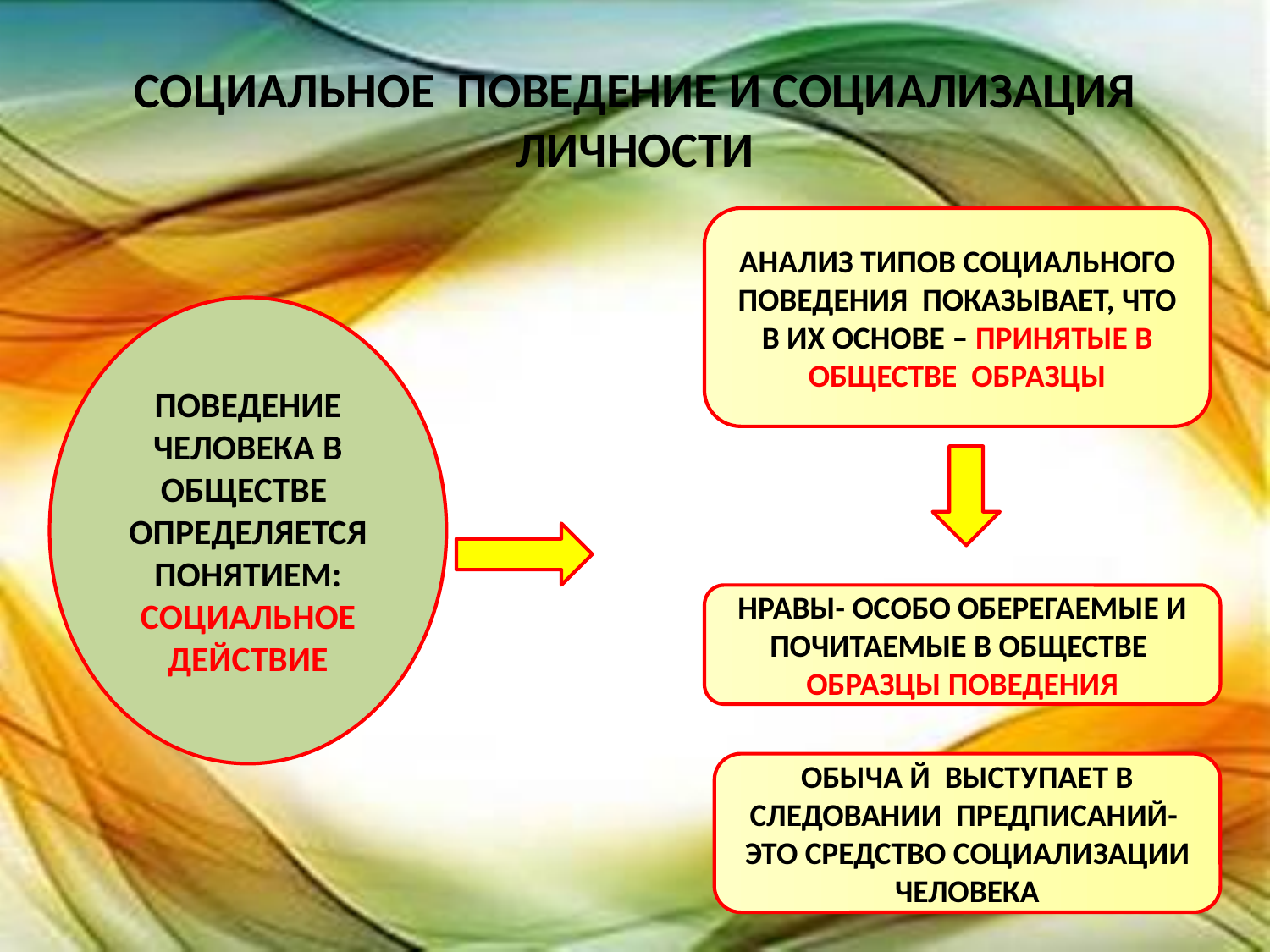

# СОЦИАЛЬНОЕ  ПОВЕДЕНИЕ И СОЦИАЛИЗАЦИЯ ЛИЧНОСТИ
АНАЛИЗ ТИПОВ СОЦИАЛЬНОГО ПОВЕДЕНИЯ  ПОКАЗЫВАЕТ, ЧТО В ИХ ОСНОВЕ – ПРИНЯТЫЕ В ОБЩЕСТВЕ  ОБРАЗЦЫ
ПОВЕДЕНИЕ ЧЕЛОВЕКА В ОБЩЕСТВЕ  ОПРЕДЕЛЯЕТСЯ ПОНЯТИЕМ:
СОЦИАЛЬНОЕ ДЕЙСТВИЕ

НРАВЫ- ОСОБО ОБЕРЕГАЕМЫЕ И ПОЧИТАЕМЫЕ В ОБЩЕСТВЕ  ОБРАЗЦЫ ПОВЕДЕНИЯ
ОБЫЧА Й  ВЫСТУПАЕТ В СЛЕДОВАНИИ  ПРЕДПИСАНИЙ-  ЭТО СРЕДСТВО СОЦИАЛИЗАЦИИ ЧЕЛОВЕКА